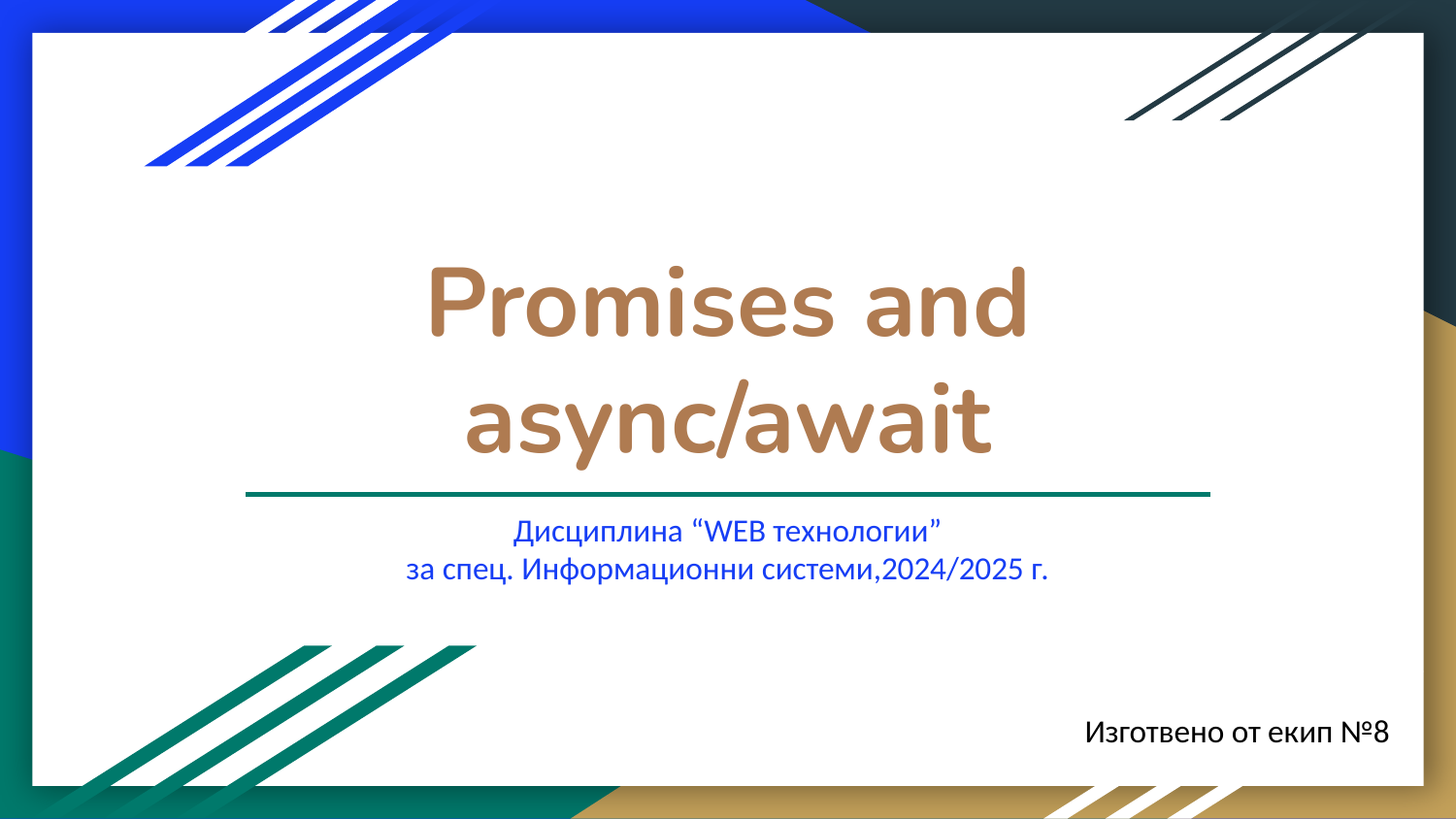

# Promises and async/await
Дисциплина “WEB технологии”
за спец. Информационни системи,2024/2025 г.
Изготвено от екип №8